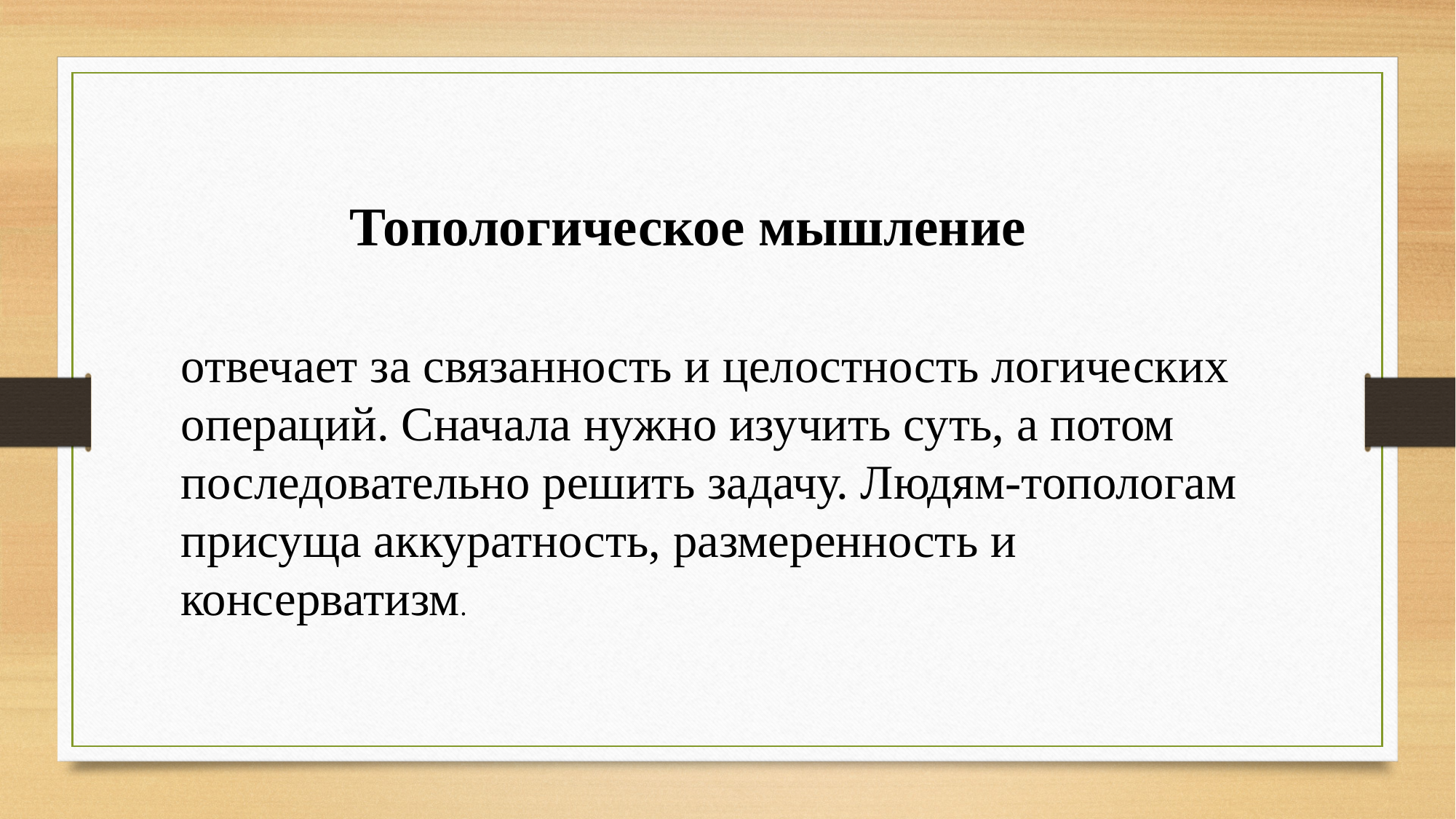

Топологическое мышление
отвечает за связанность и целостность логических операций. Сначала нужно изучить суть, а потом последовательно решить задачу. Людям-топологам присуща аккуратность, размеренность и консерватизм.